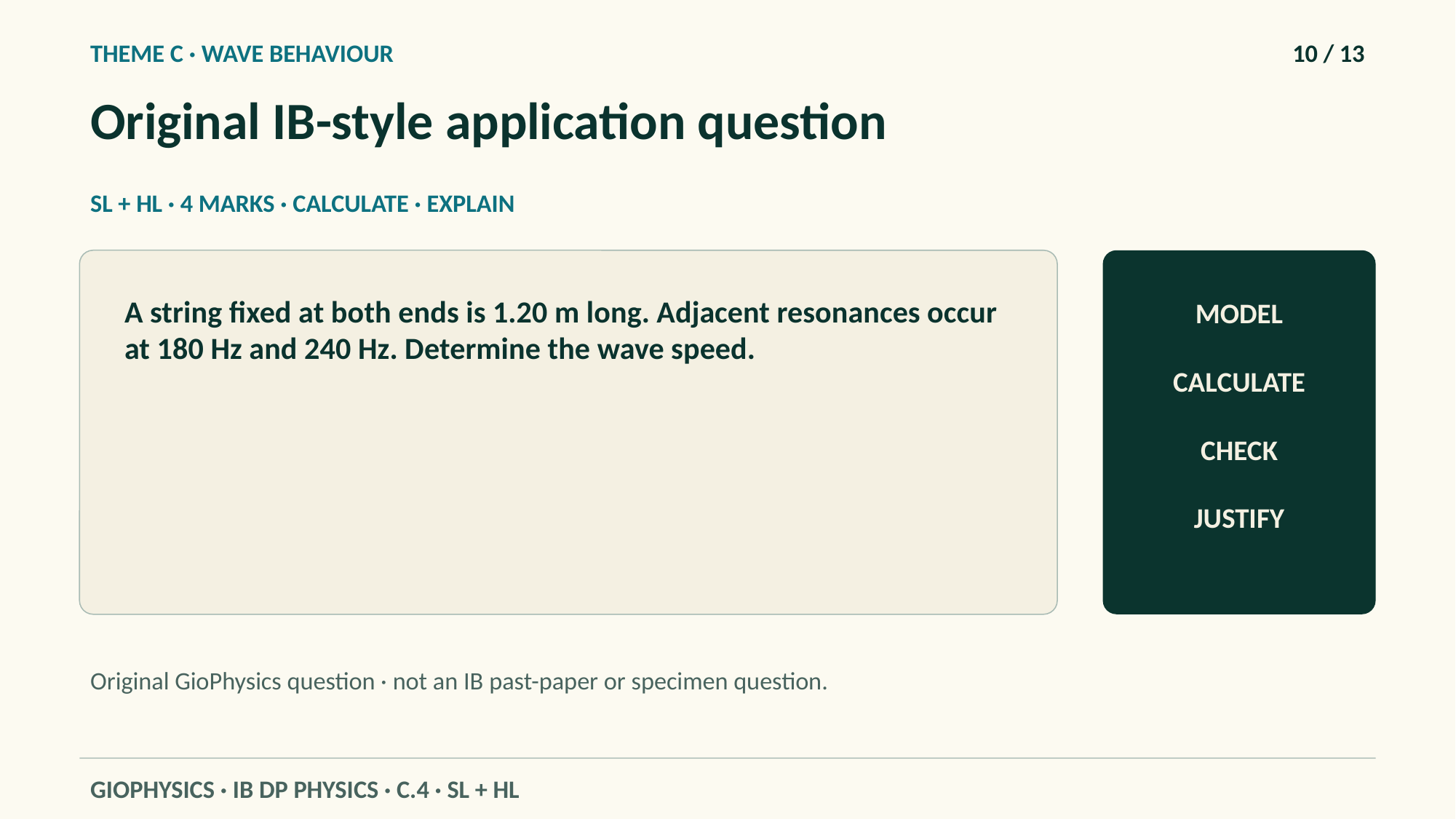

THEME C · WAVE BEHAVIOUR
10 / 13
Original IB-style application question
SL + HL · 4 MARKS · CALCULATE · EXPLAIN

A string fixed at both ends is 1.20 m long. Adjacent resonances occur at 180 Hz and 240 Hz. Determine the wave speed.
MODEL

CALCULATE

CHECK

JUSTIFY
Original GioPhysics question · not an IB past-paper or specimen question.

GIOPHYSICS · IB DP PHYSICS · C.4 · SL + HL